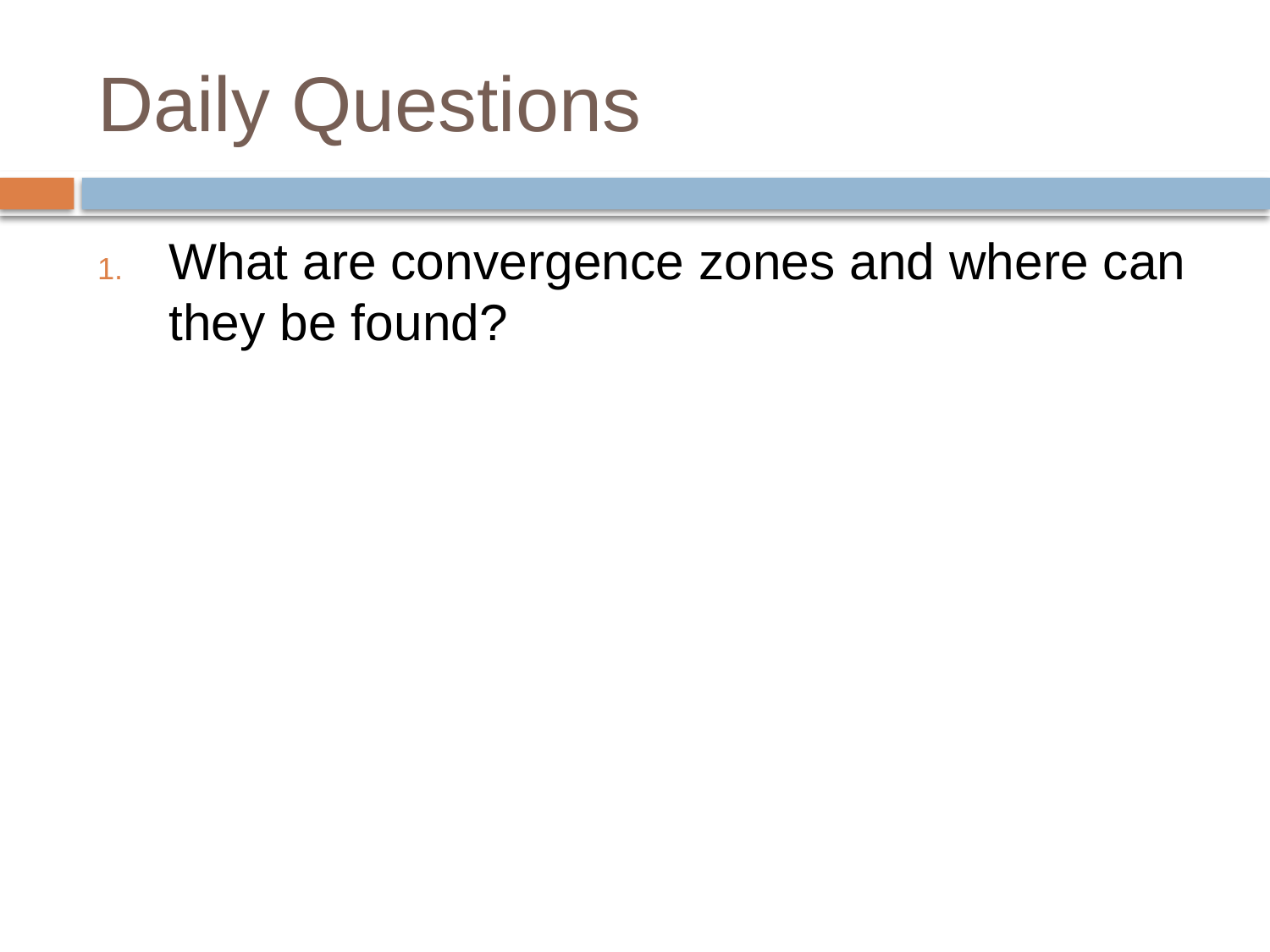

# Daily Questions
What are convergence zones and where can they be found?